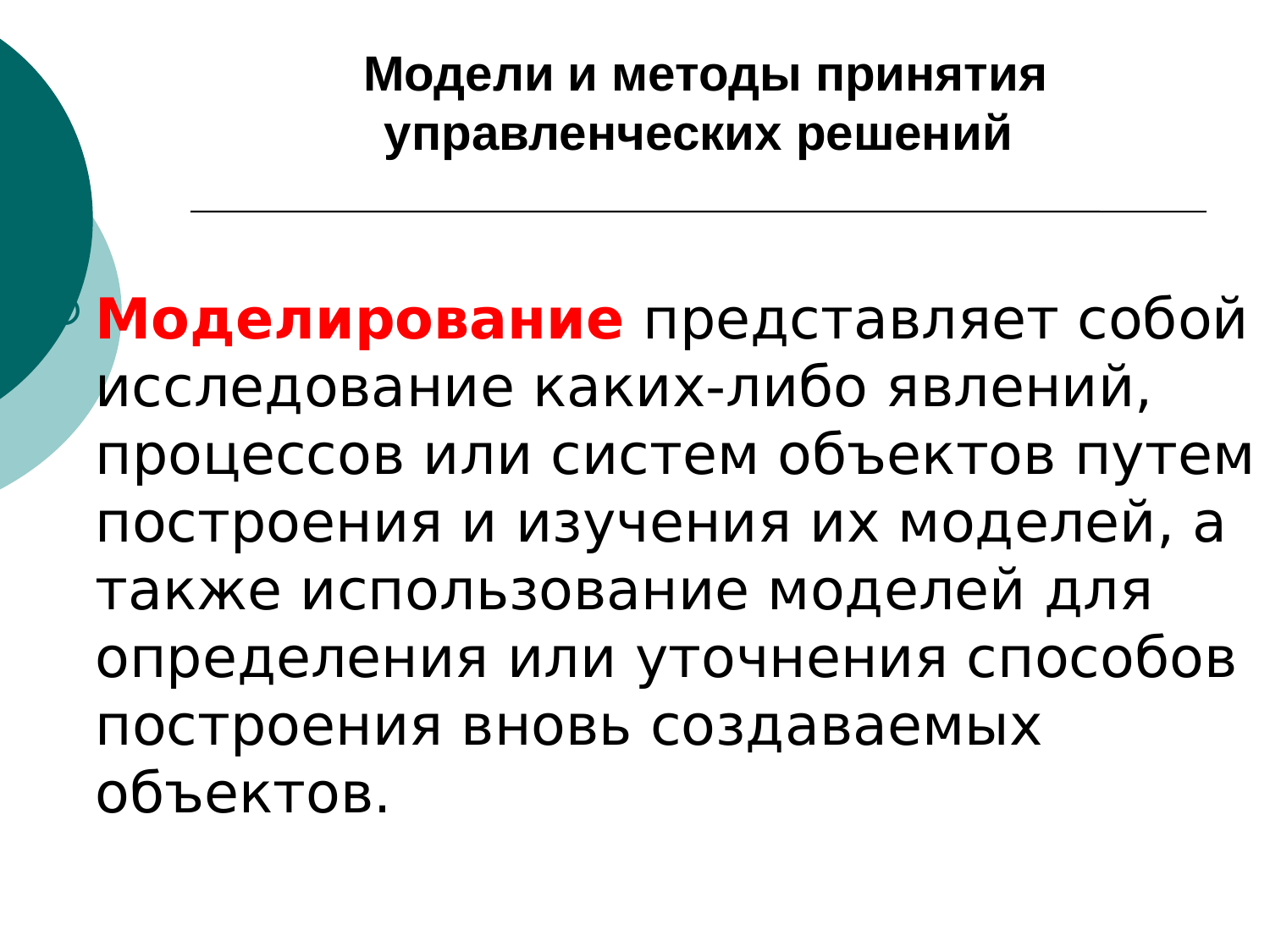

# Модели и методы принятия управленческих решений
Моделирование представляет собой исследование каких-либо явлений, процессов или систем объектов путем построения и изучения их моделей, а также использование моделей для определения или уточнения способов построения вновь создаваемых объектов.